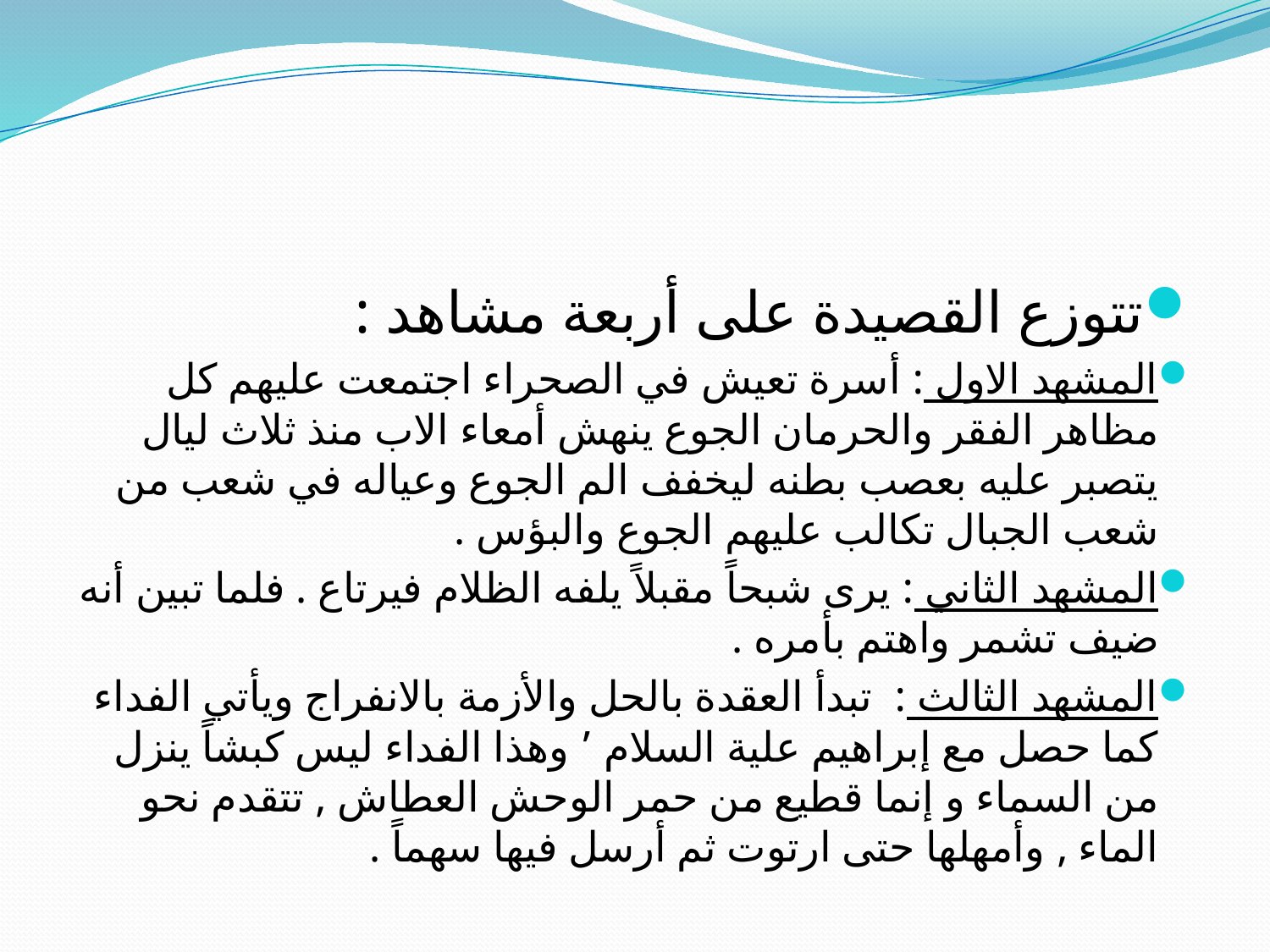

#
تتوزع القصيدة على أربعة مشاهد :
المشهد الاول : أسرة تعيش في الصحراء اجتمعت عليهم كل مظاهر الفقر والحرمان الجوع ينهش أمعاء الاب منذ ثلاث ليال يتصبر عليه بعصب بطنه ليخفف الم الجوع وعياله في شعب من شعب الجبال تكالب عليهم الجوع والبؤس .
المشهد الثاني : يرى شبحاً مقبلاً يلفه الظلام فيرتاع . فلما تبين أنه ضيف تشمر واهتم بأمره .
المشهد الثالث :  تبدأ العقدة بالحل والأزمة بالانفراج ويأتي الفداء كما حصل مع إبراهيم علية السلام ’ وهذا الفداء ليس كبشاً ينزل من السماء و إنما قطيع من حمر الوحش العطاش , تتقدم نحو الماء , وأمهلها حتى ارتوت ثم أرسل فيها سهماً .